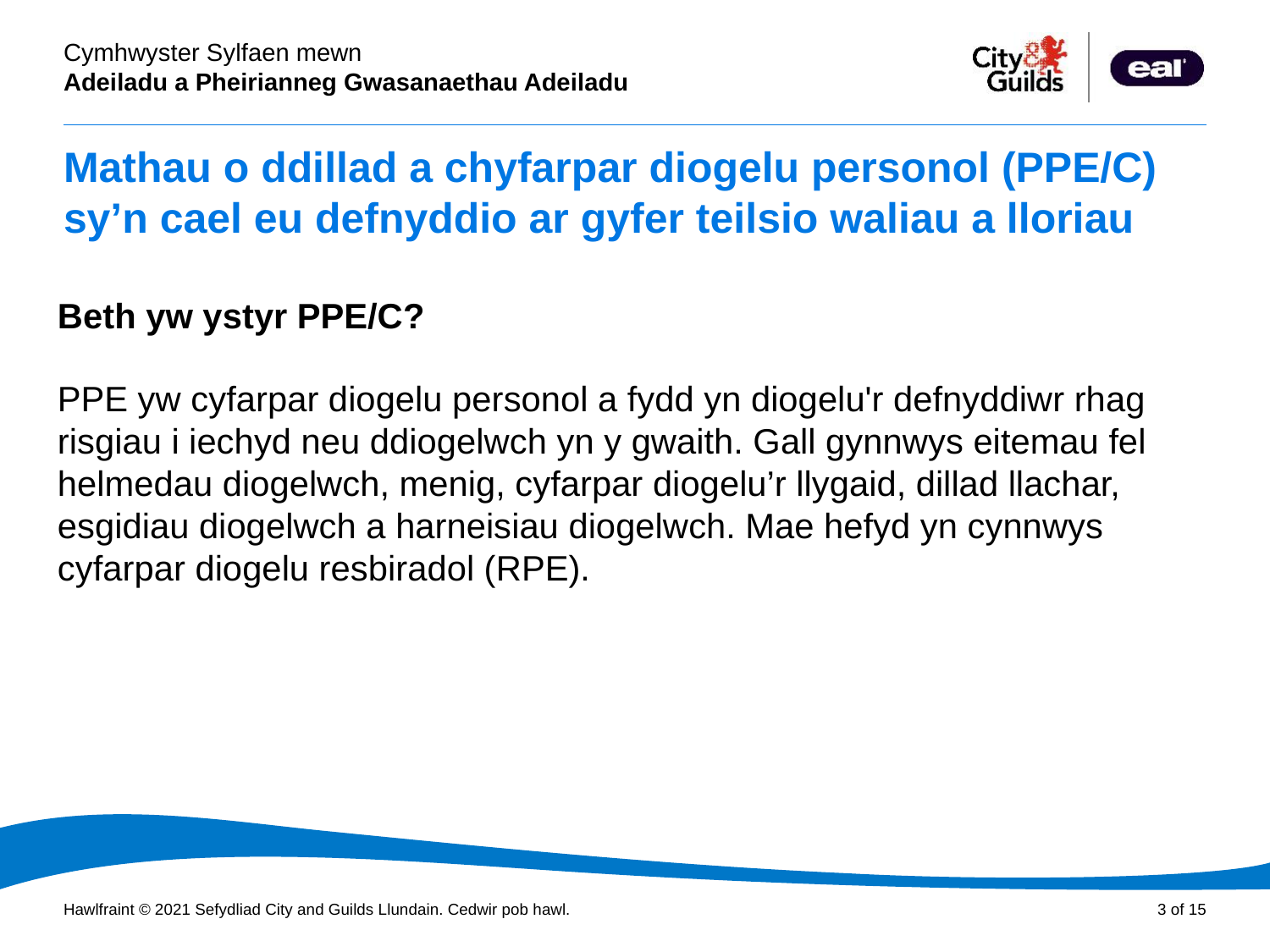

# Mathau o ddillad a chyfarpar diogelu personol (PPE/C) sy’n cael eu defnyddio ar gyfer teilsio waliau a lloriau
Beth yw ystyr PPE/C?
PPE yw cyfarpar diogelu personol a fydd yn diogelu'r defnyddiwr rhag risgiau i iechyd neu ddiogelwch yn y gwaith. Gall gynnwys eitemau fel helmedau diogelwch, menig, cyfarpar diogelu’r llygaid, dillad llachar, esgidiau diogelwch a harneisiau diogelwch. Mae hefyd yn cynnwys cyfarpar diogelu resbiradol (RPE).